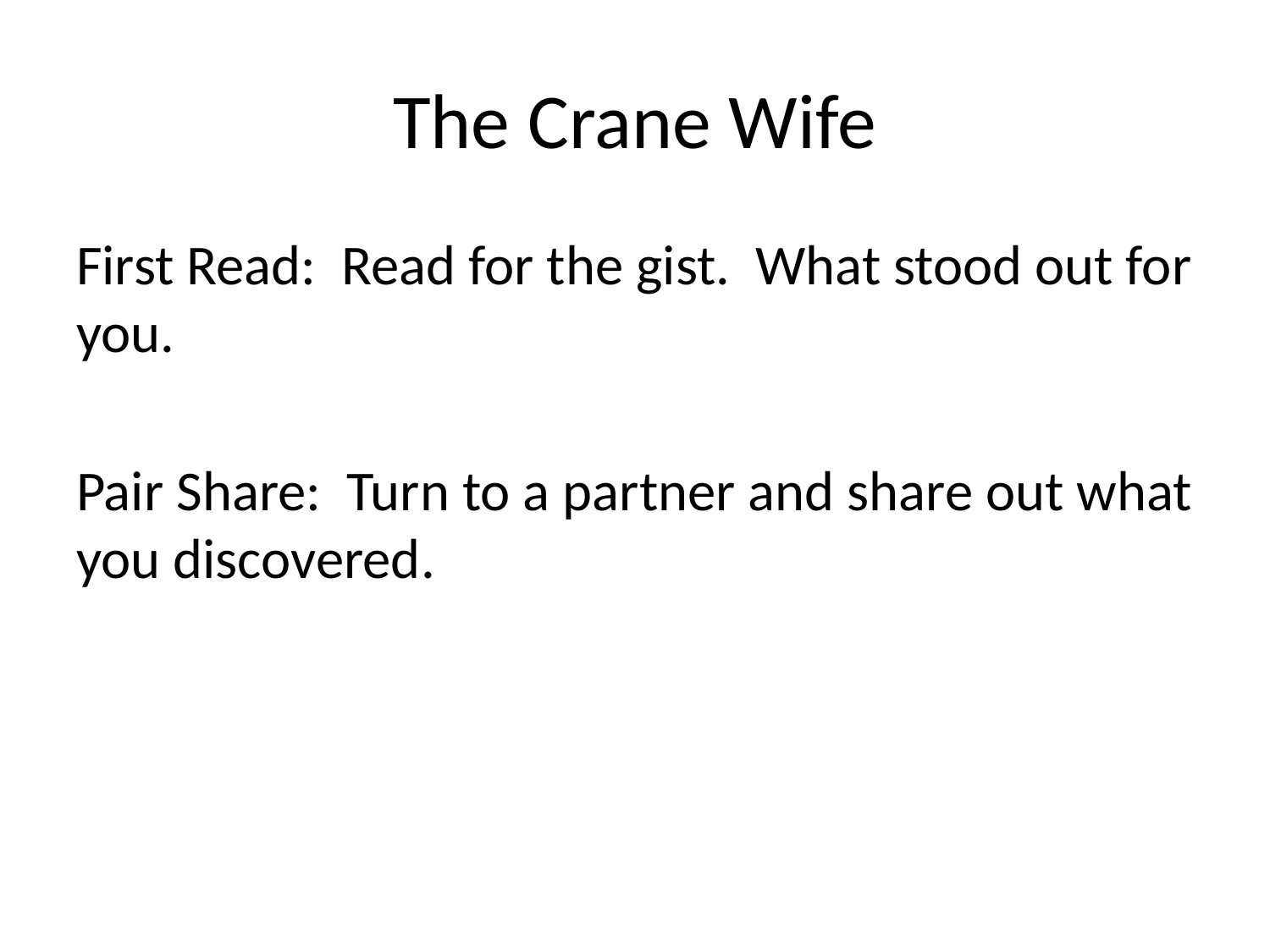

# The Crane Wife
First Read:  Read for the gist.  What stood out for you.

Pair Share:  Turn to a partner and share out what you discovered.